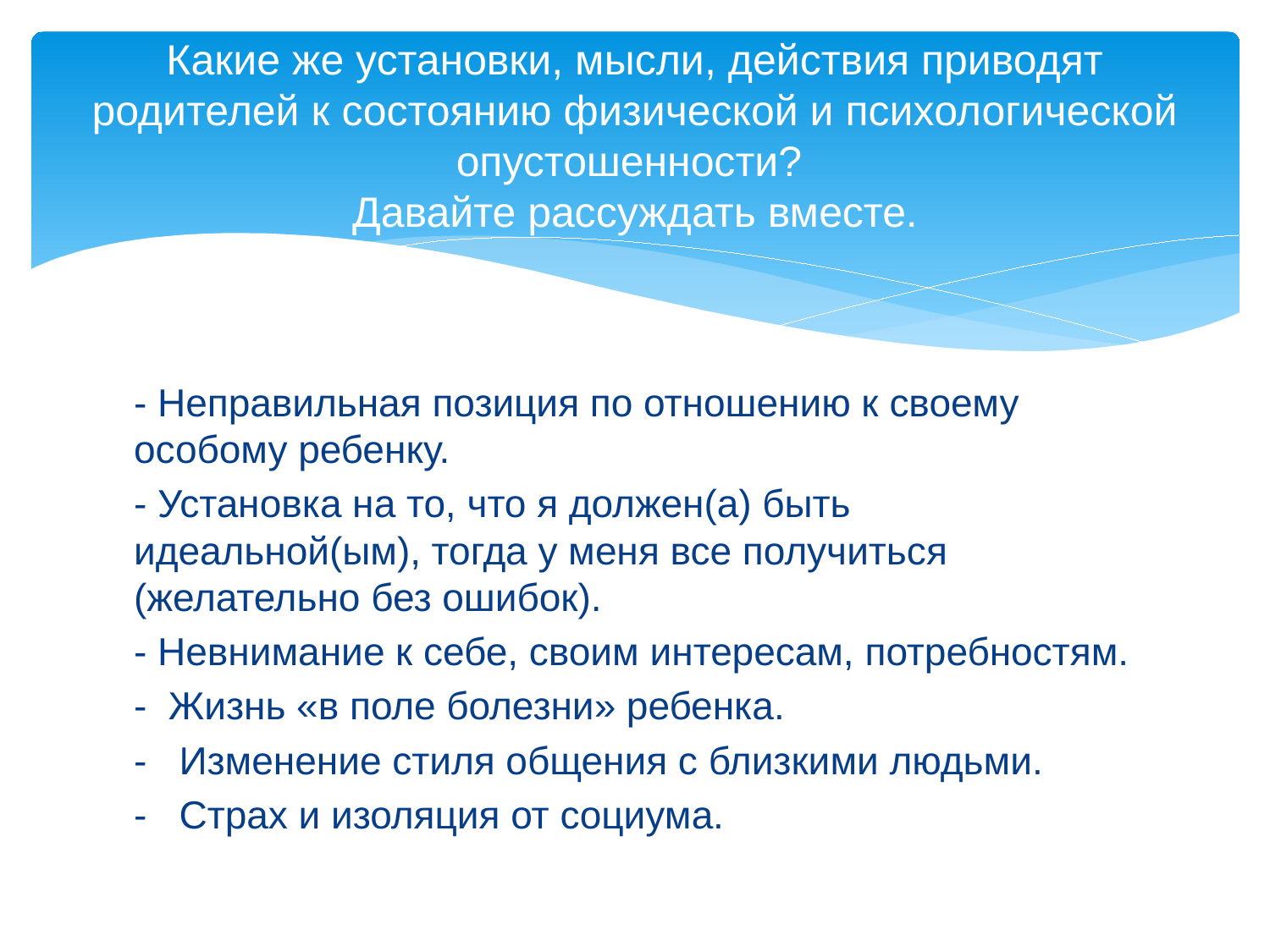

# Какие же установки, мысли, действия приводят родителей к состоянию физической и психологической опустошенности? Давайте рассуждать вместе.
- Неправильная позиция по отношению к своему особому ребенку.
- Установка на то, что я должен(а) быть идеальной(ым), тогда у меня все получиться (желательно без ошибок).
- Невнимание к себе, своим интересам, потребностям.
-  Жизнь «в поле болезни» ребенка.
-   Изменение стиля общения с близкими людьми.
-   Страх и изоляция от социума.